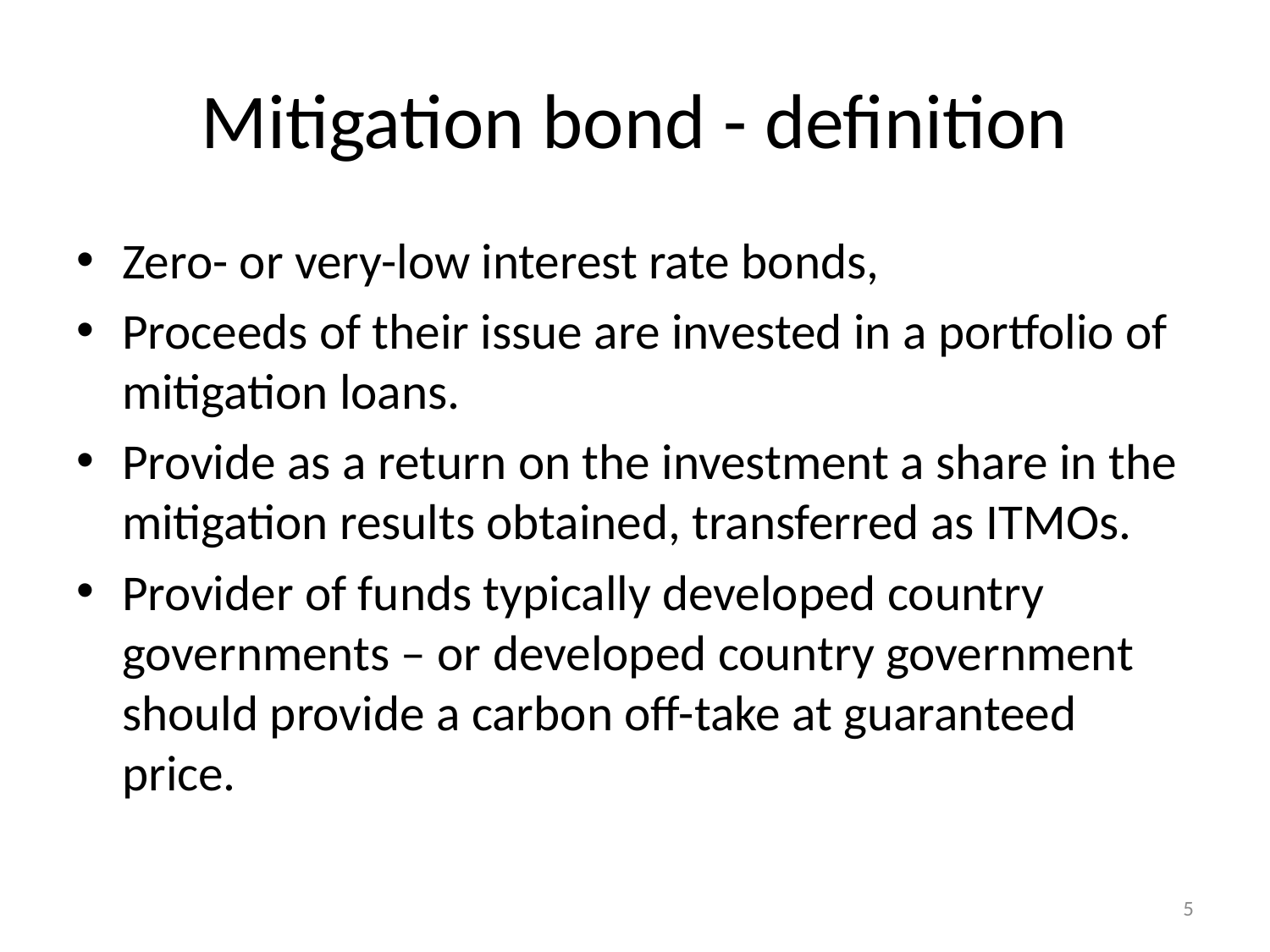

# Mitigation bond - definition
Zero- or very-low interest rate bonds,
Proceeds of their issue are invested in a portfolio of mitigation loans.
Provide as a return on the investment a share in the mitigation results obtained, transferred as ITMOs.
Provider of funds typically developed country governments – or developed country government should provide a carbon off-take at guaranteed price.
5